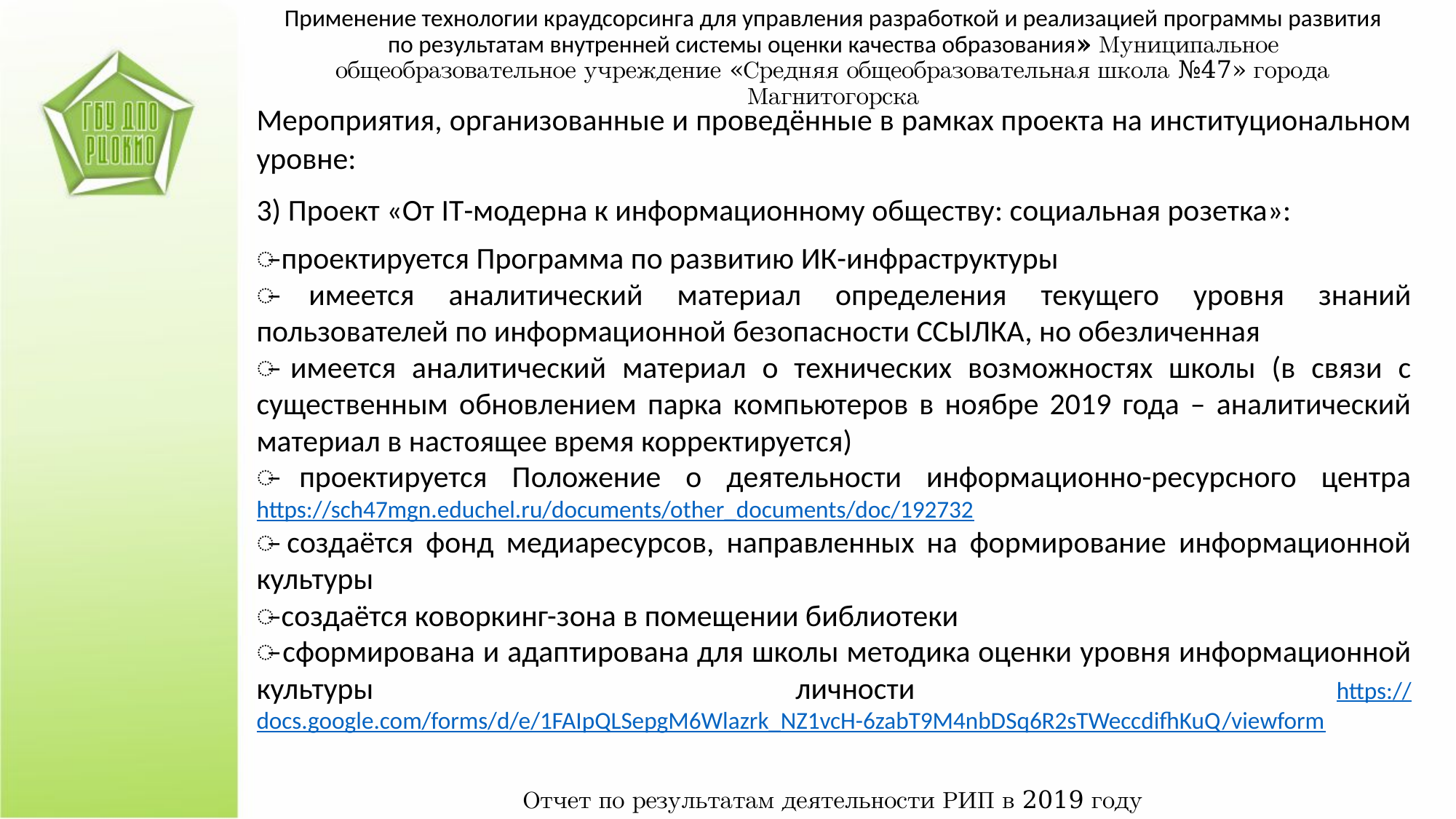

Применение технологии краудсорсинга для управления разработкой и реализацией программы развития по результатам внутренней системы оценки качества образования» Муниципальное общеобразовательное учреждение «Средняя общеобразовательная школа №47» города Магнитогорска
Мероприятия, организованные и проведённые в рамках проекта на институциональном уровне:
3) Проект «От IT-модерна к информационному обществу: социальная розетка»:
̶ проектируется Программа по развитию ИК-инфраструктуры
̶ имеется аналитический материал определения текущего уровня знаний пользователей по информационной безопасности ССЫЛКА, но обезличенная
̶ имеется аналитический материал о технических возможностях школы (в связи с существенным обновлением парка компьютеров в ноябре 2019 года – аналитический материал в настоящее время корректируется)
̶ проектируется Положение о деятельности информационно-ресурсного центра https://sch47mgn.educhel.ru/documents/other_documents/doc/192732
̶ создаётся фонд медиаресурсов, направленных на формирование информационной культуры
̶ создаётся коворкинг-зона в помещении библиотеки
̶ сформирована и адаптирована для школы методика оценки уровня информационной культуры личности https://docs.google.com/forms/d/e/1FAIpQLSepgM6Wlazrk_NZ1vcH-6zabT9M4nbDSq6R2sTWeccdifhKuQ/viewform
Отчет по результатам деятельности РИП в 2019 году